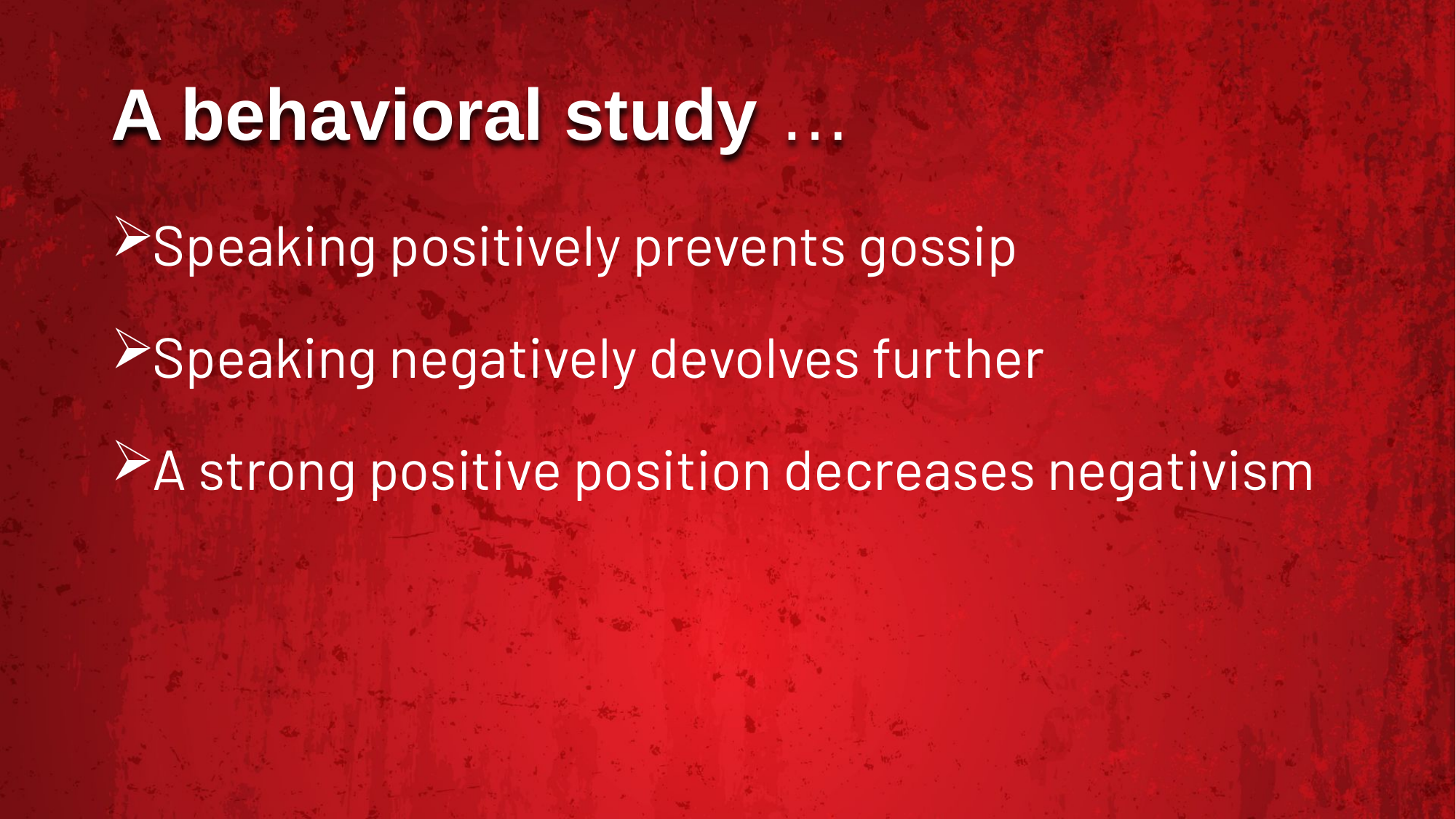

# A behavioral study …
Speaking positively prevents gossip
Speaking negatively devolves further
A strong positive position decreases negativism